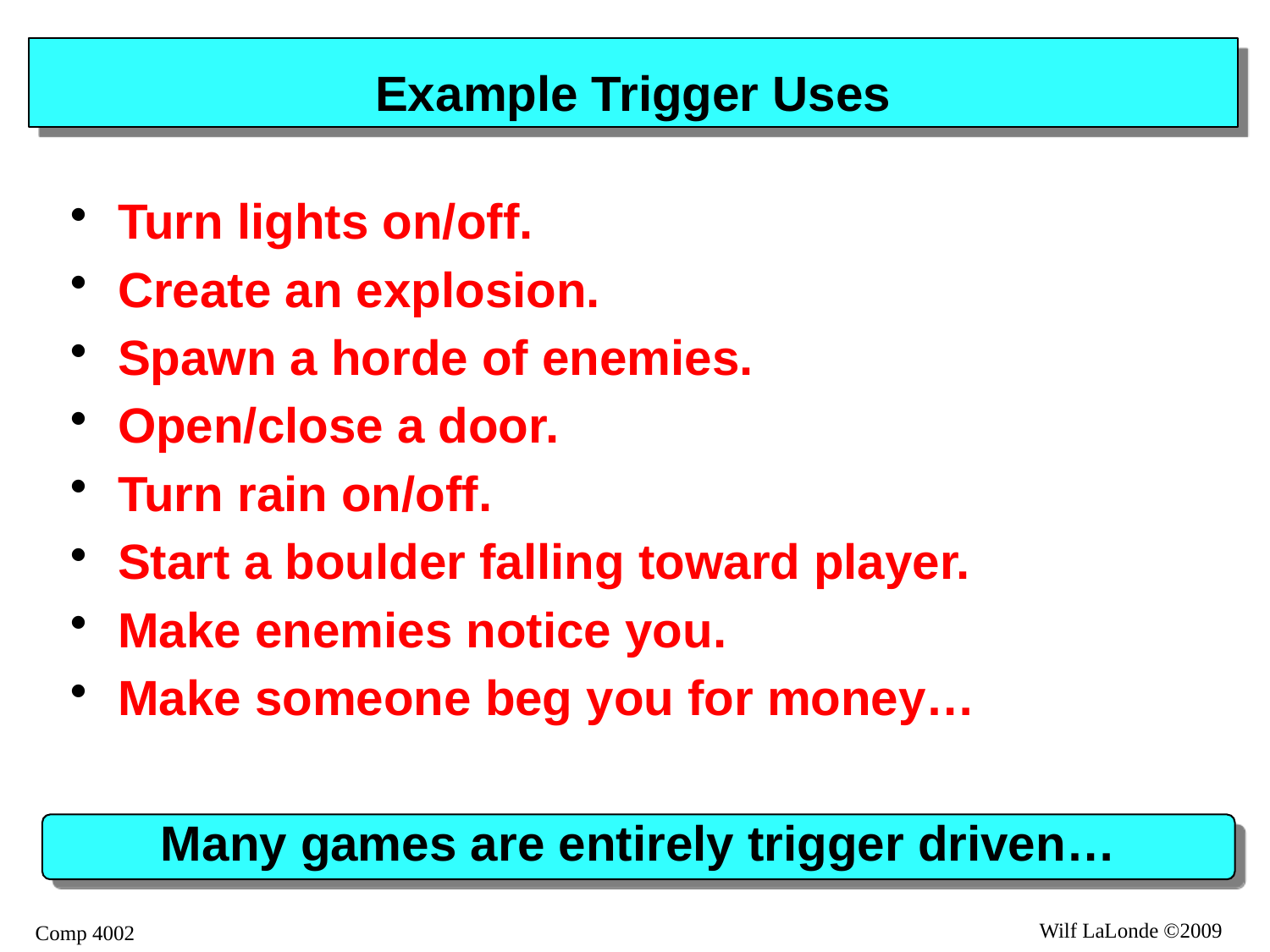

# Example Trigger Uses
Turn lights on/off.
Create an explosion.
Spawn a horde of enemies.
Open/close a door.
Turn rain on/off.
Start a boulder falling toward player.
Make enemies notice you.
Make someone beg you for money…
Many games are entirely trigger driven…